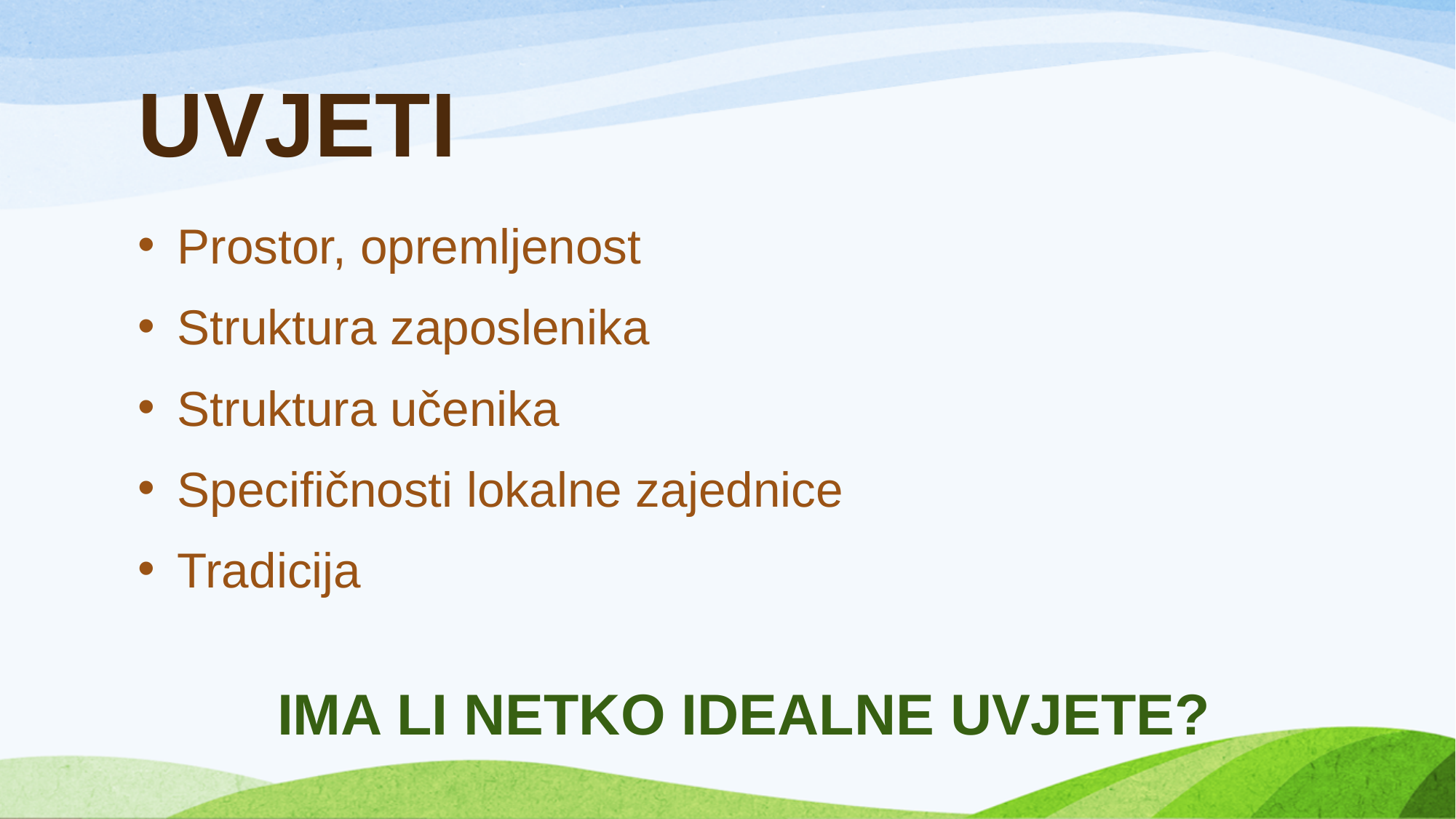

# UVJETI
Prostor, opremljenost
Struktura zaposlenika
Struktura učenika
Specifičnosti lokalne zajednice
Tradicija

                 IMA LI NETKO IDEALNE UVJETE?